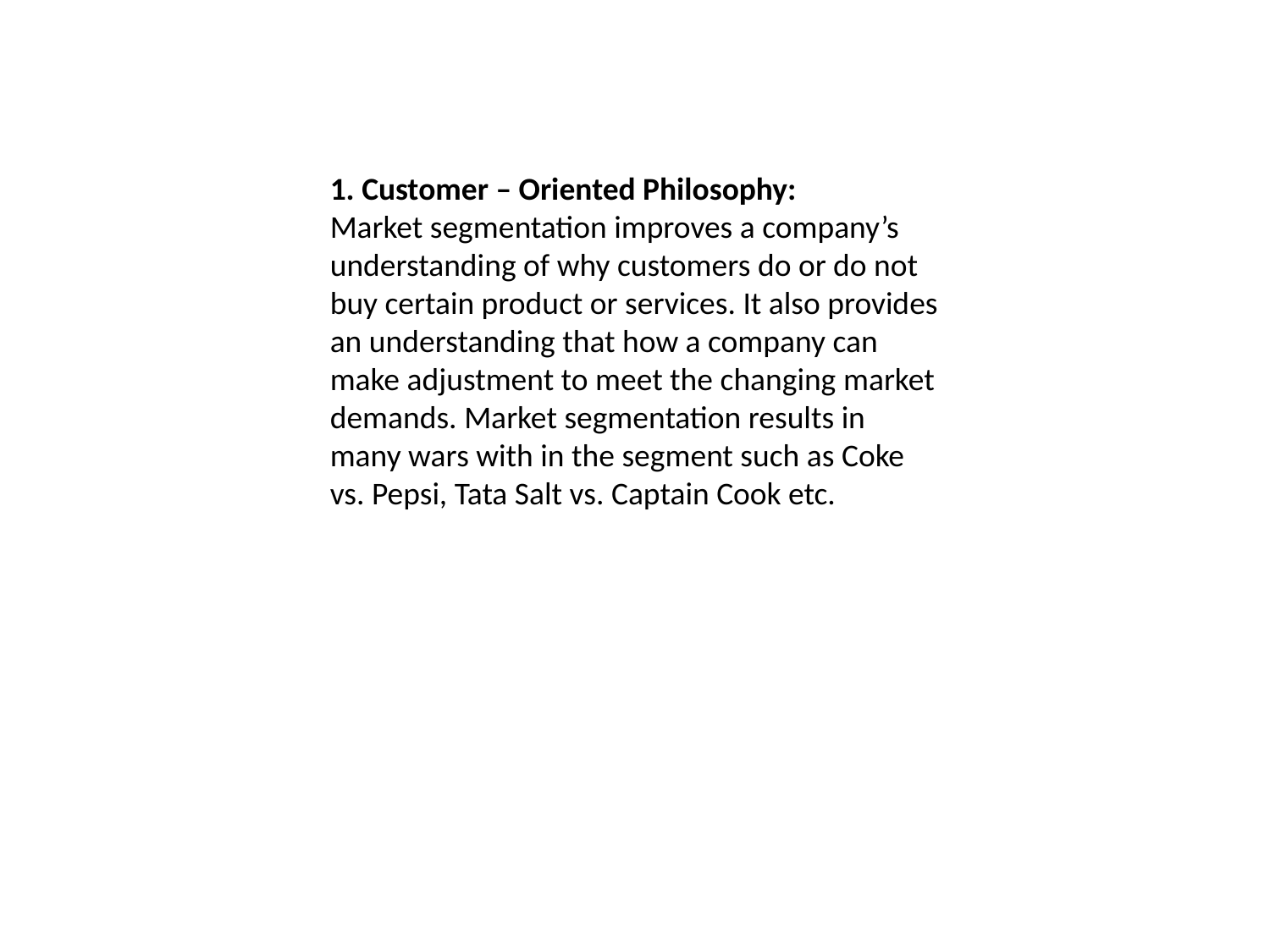

1. Customer – Oriented Philosophy:
Market segmentation improves a company’s understanding of why customers do or do not buy certain product or services. It also provides an understanding that how a company can make adjustment to meet the changing market demands. Market segmentation results in many wars with in the segment such as Coke vs. Pepsi, Tata Salt vs. Captain Cook etc.